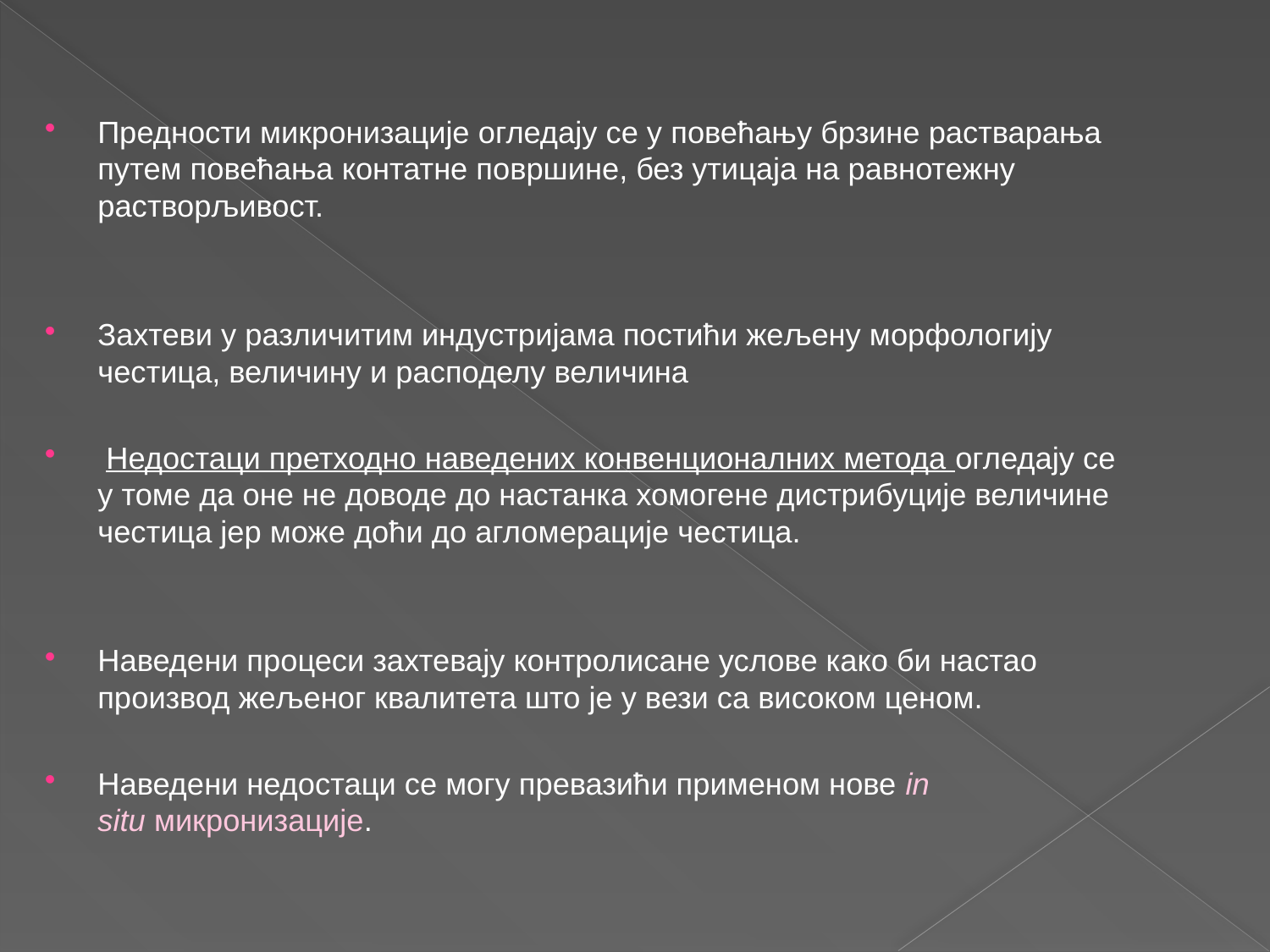

Предности микронизације огледају се у повећању брзине растварања путем повећања контатне површине, без утицаја на равнотежну растворљивост.

Захтеви у различитим индустријама постићи жељену морфологију честица, величину и расподелу величина

 Недостаци претходно наведених конвенционалних метода огледају се у томе да оне не доводе до настанка хомогене дистрибуције величине честица јер може доћи до агломерације честица.

Наведени процеси захтевају контролисане услове како би настао производ жељеног квалитета што је у вези са високом ценом.

Наведени недостаци се могу превазићи применом нове in situ микронизације.